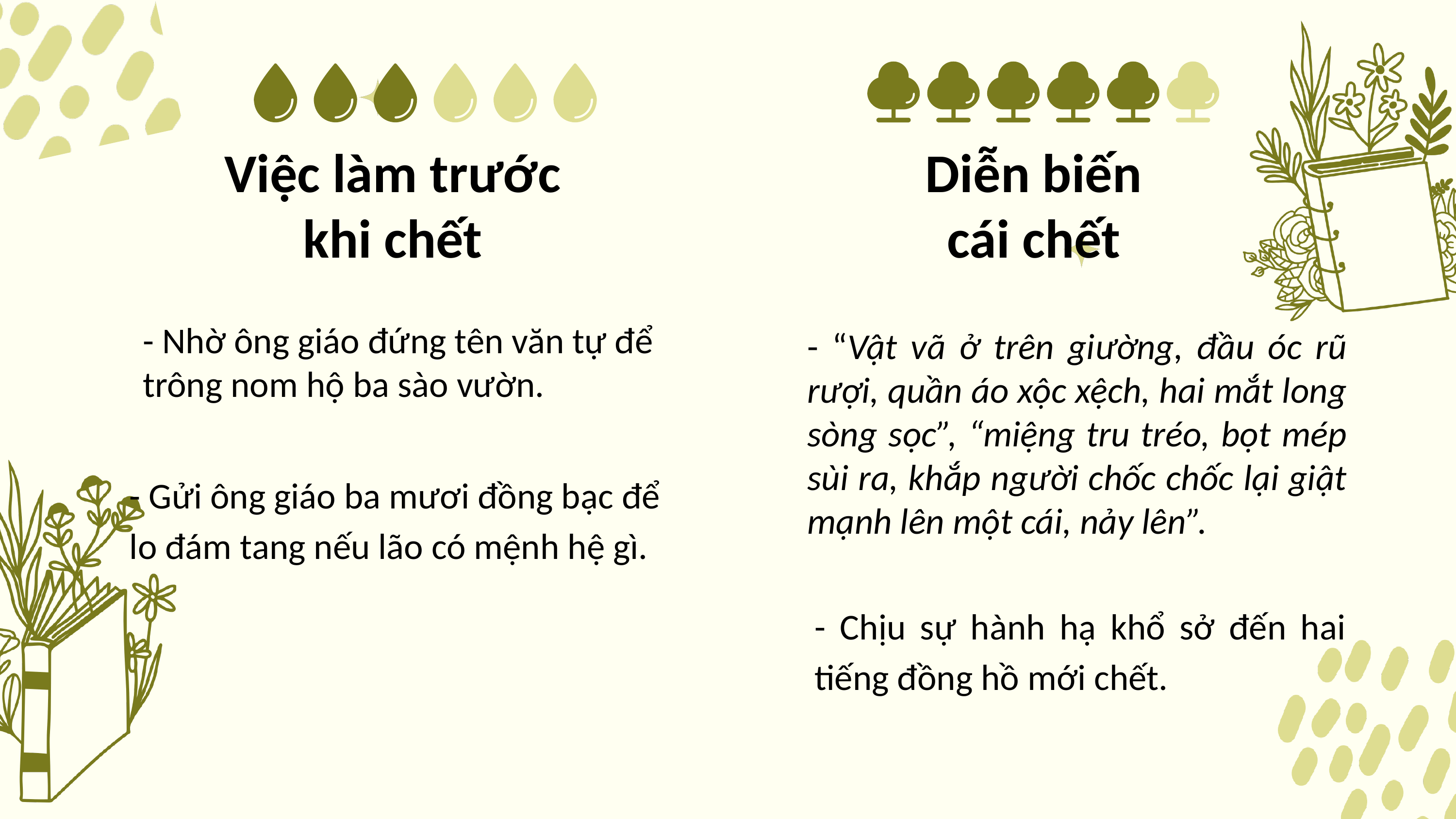

Việc làm trước khi chết
Diễn biến cái chết

- Nhờ ông giáo đứng tên văn tự để trông nom hộ ba sào vườn.
- “Vật vã ở trên giường, đầu óc rũ rượi, quần áo xộc xệch, hai mắt long sòng sọc”, “miệng tru tréo, bọt mép sùi ra, khắp người chốc chốc lại giật mạnh lên một cái, nảy lên”.

- Gửi ông giáo ba mươi đồng bạc để lo đám tang nếu lão có mệnh hệ gì.
- Chịu sự hành hạ khổ sở đến hai tiếng đồng hồ mới chết.